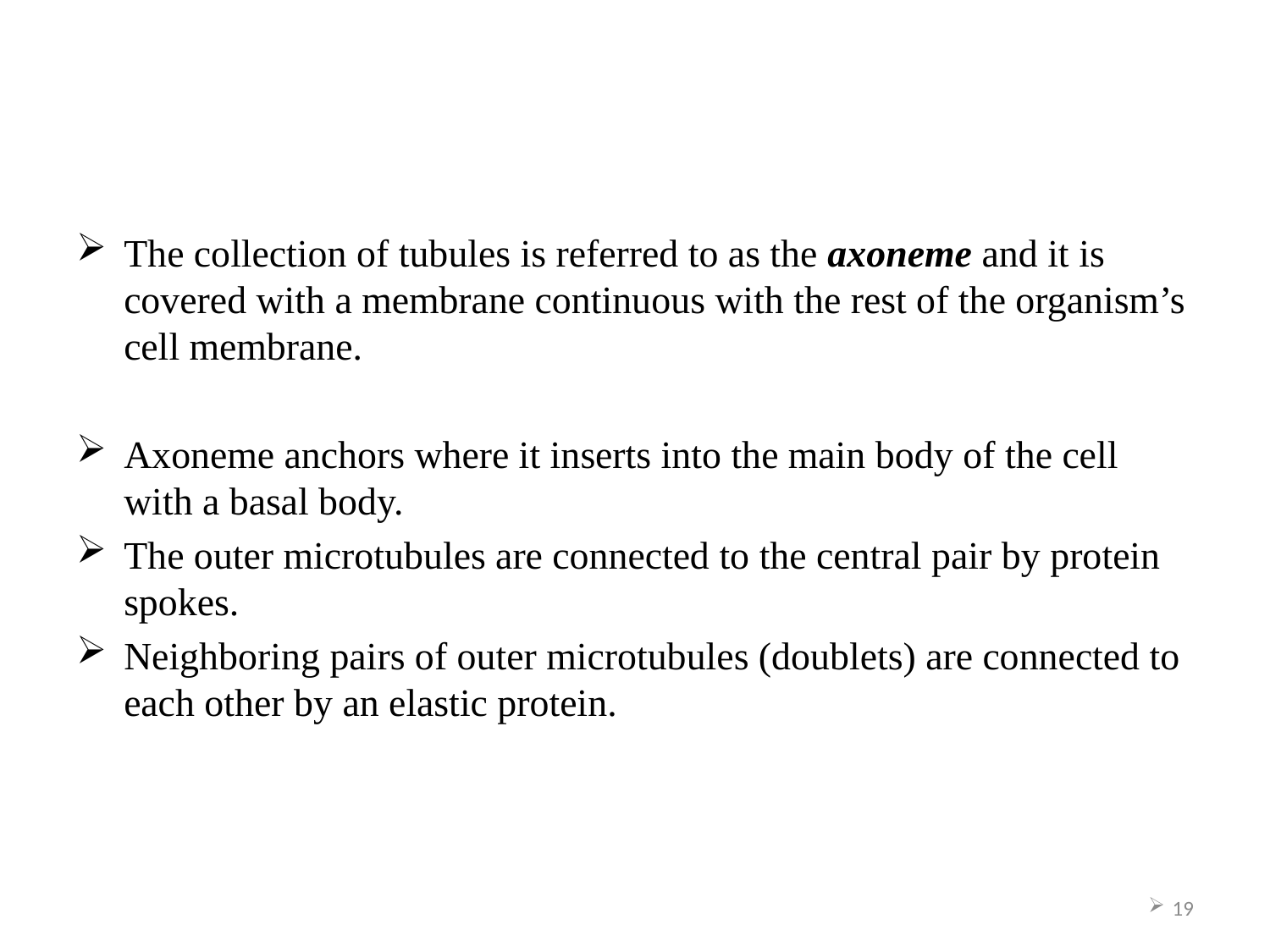

The collection of tubules is referred to as the axoneme and it is covered with a membrane continuous with the rest of the organism’s cell membrane.

Axoneme anchors where it inserts into the main body of the cell with a basal body.
The outer microtubules are connected to the central pair by protein spokes.
Neighboring pairs of outer microtubules (doublets) are connected to each other by an elastic protein.

19